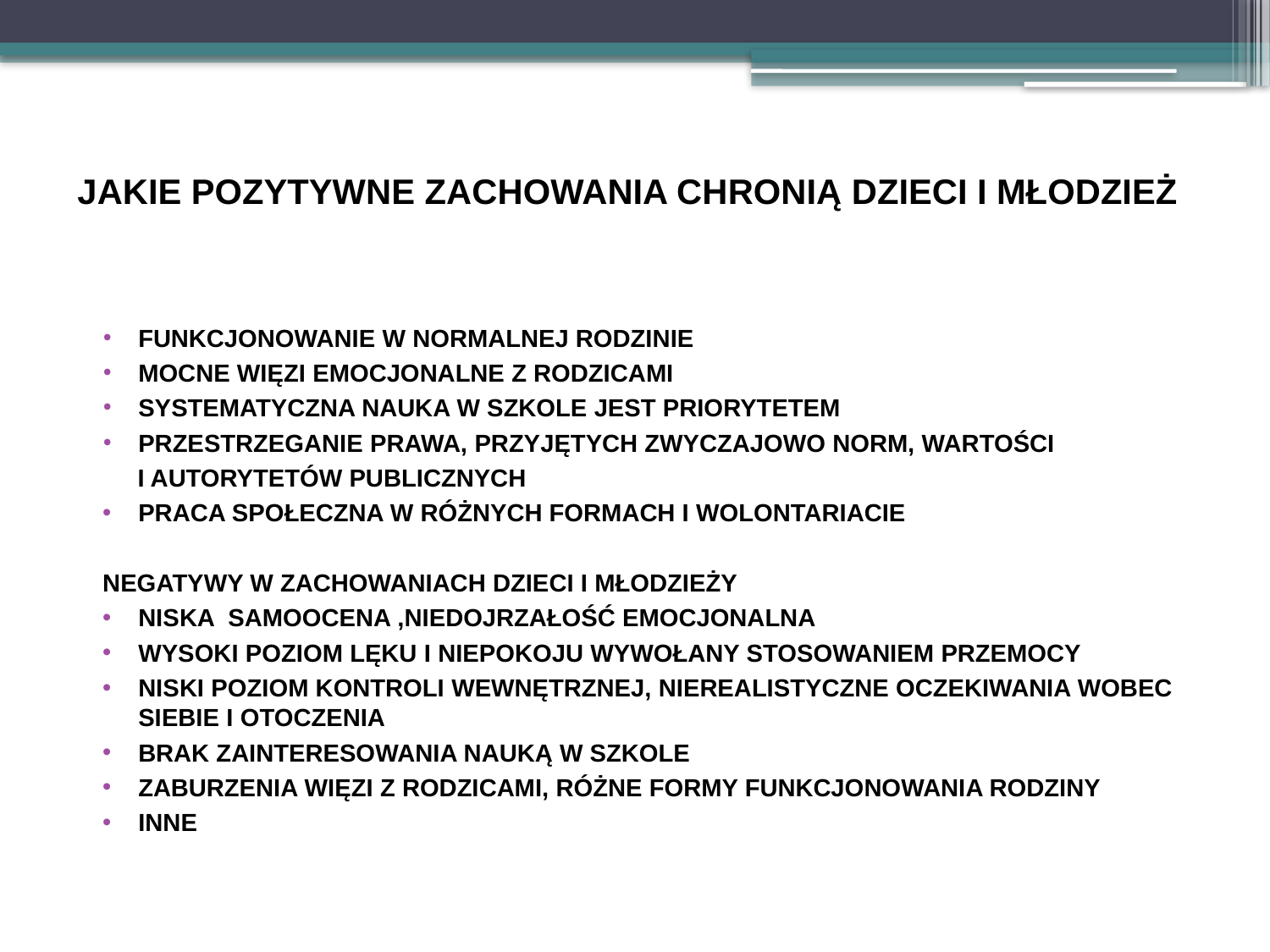

# JAKIE POZYTYWNE ZACHOWANIA CHRONIĄ DZIECI I MŁODZIEŻ
FUNKCJONOWANIE W NORMALNEJ RODZINIE
MOCNE WIĘZI EMOCJONALNE Z RODZICAMI
SYSTEMATYCZNA NAUKA W SZKOLE JEST PRIORYTETEM
PRZESTRZEGANIE PRAWA, PRZYJĘTYCH ZWYCZAJOWO NORM, WARTOŚCI
     I AUTORYTETÓW PUBLICZNYCH
PRACA SPOŁECZNA W RÓŻNYCH FORMACH I WOLONTARIACIE

NEGATYWY W ZACHOWANIACH DZIECI I MŁODZIEŻY
NISKA  SAMOOCENA ,NIEDOJRZAŁOŚĆ EMOCJONALNA
WYSOKI POZIOM LĘKU I NIEPOKOJU WYWOŁANY STOSOWANIEM PRZEMOCY
NISKI POZIOM KONTROLI WEWNĘTRZNEJ, NIEREALISTYCZNE OCZEKIWANIA WOBEC SIEBIE I OTOCZENIA
BRAK ZAINTERESOWANIA NAUKĄ W SZKOLE
ZABURZENIA WIĘZI Z RODZICAMI, RÓŻNE FORMY FUNKCJONOWANIA RODZINY
INNE